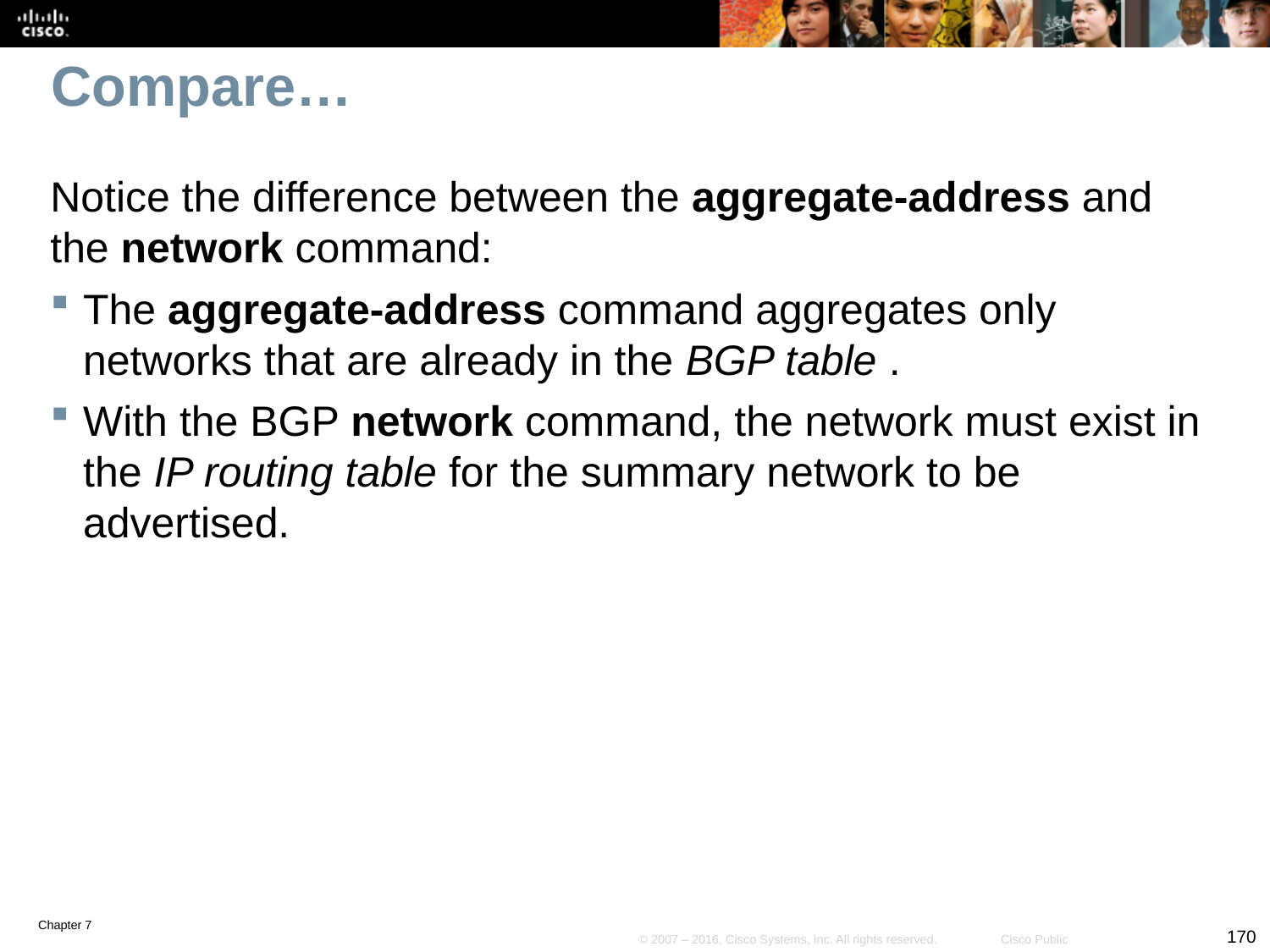

# Compare…
Notice the difference between the aggregate-address and the network command:
The aggregate-address command aggregates only networks that are already in the BGP table .
With the BGP network command, the network must exist in the IP routing table for the summary network to be advertised.